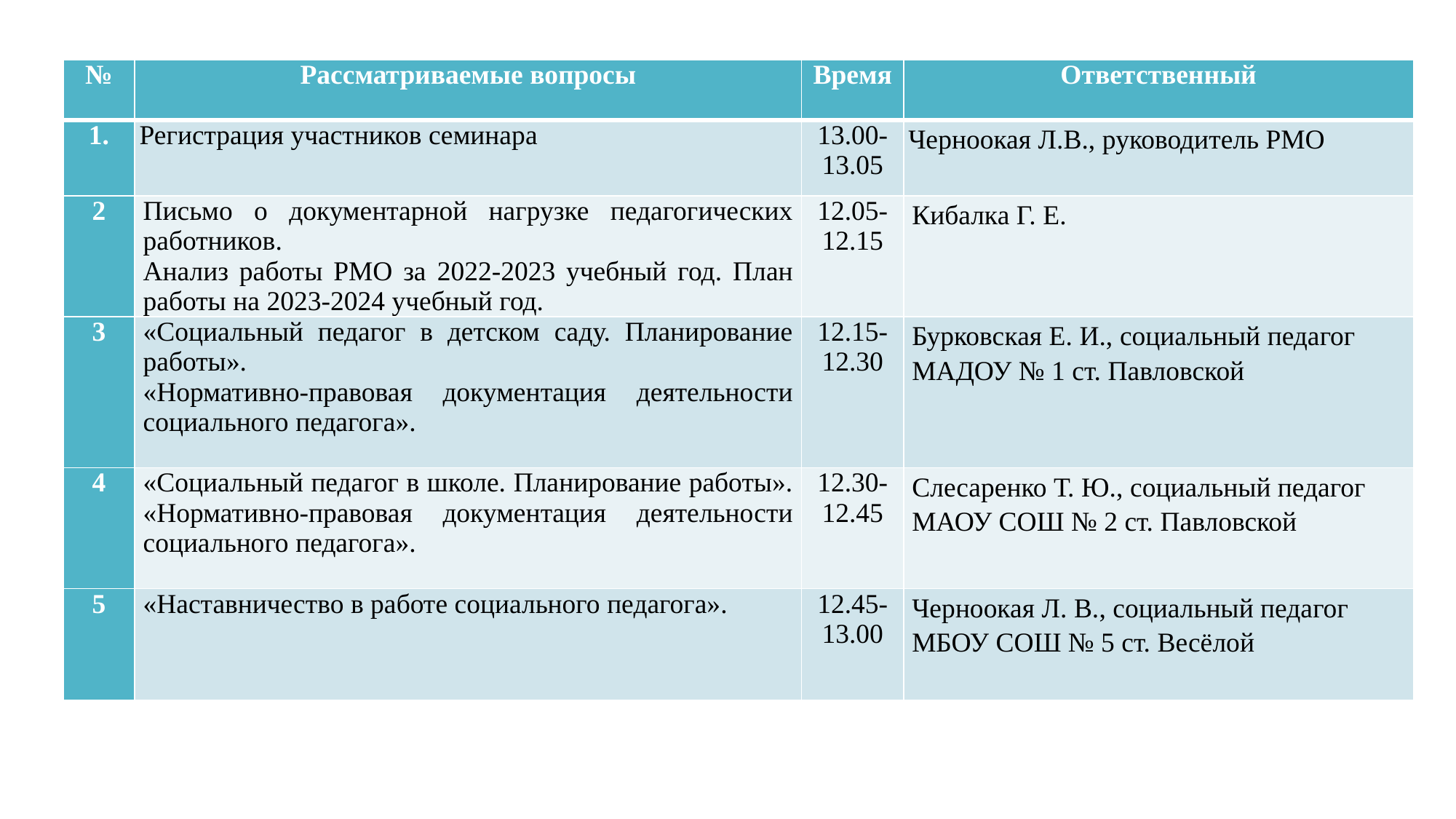

#
| № | Рассматриваемые вопросы | Время | Ответственный |
| --- | --- | --- | --- |
| 1. | Регистрация участников семинара | 13.00-13.05 | Черноокая Л.В., руководитель РМО |
| 2 | Письмо о документарной нагрузке педагогических работников. Анализ работы РМО за 2022-2023 учебный год. План работы на 2023-2024 учебный год. | 12.05-12.15 | Кибалка Г. Е. |
| 3 | «Социальный педагог в детском саду. Планирование работы». «Нормативно-правовая документация деятельности социального педагога». | 12.15-12.30 | Бурковская Е. И., социальный педагог МАДОУ № 1 ст. Павловской |
| 4 | «Социальный педагог в школе. Планирование работы». «Нормативно-правовая документация деятельности социального педагога». | 12.30-12.45 | Слесаренко Т. Ю., социальный педагог МАОУ СОШ № 2 ст. Павловской |
| 5 | «Наставничество в работе социального педагога». | 12.45-13.00 | Черноокая Л. В., социальный педагог МБОУ СОШ № 5 ст. Весёлой |